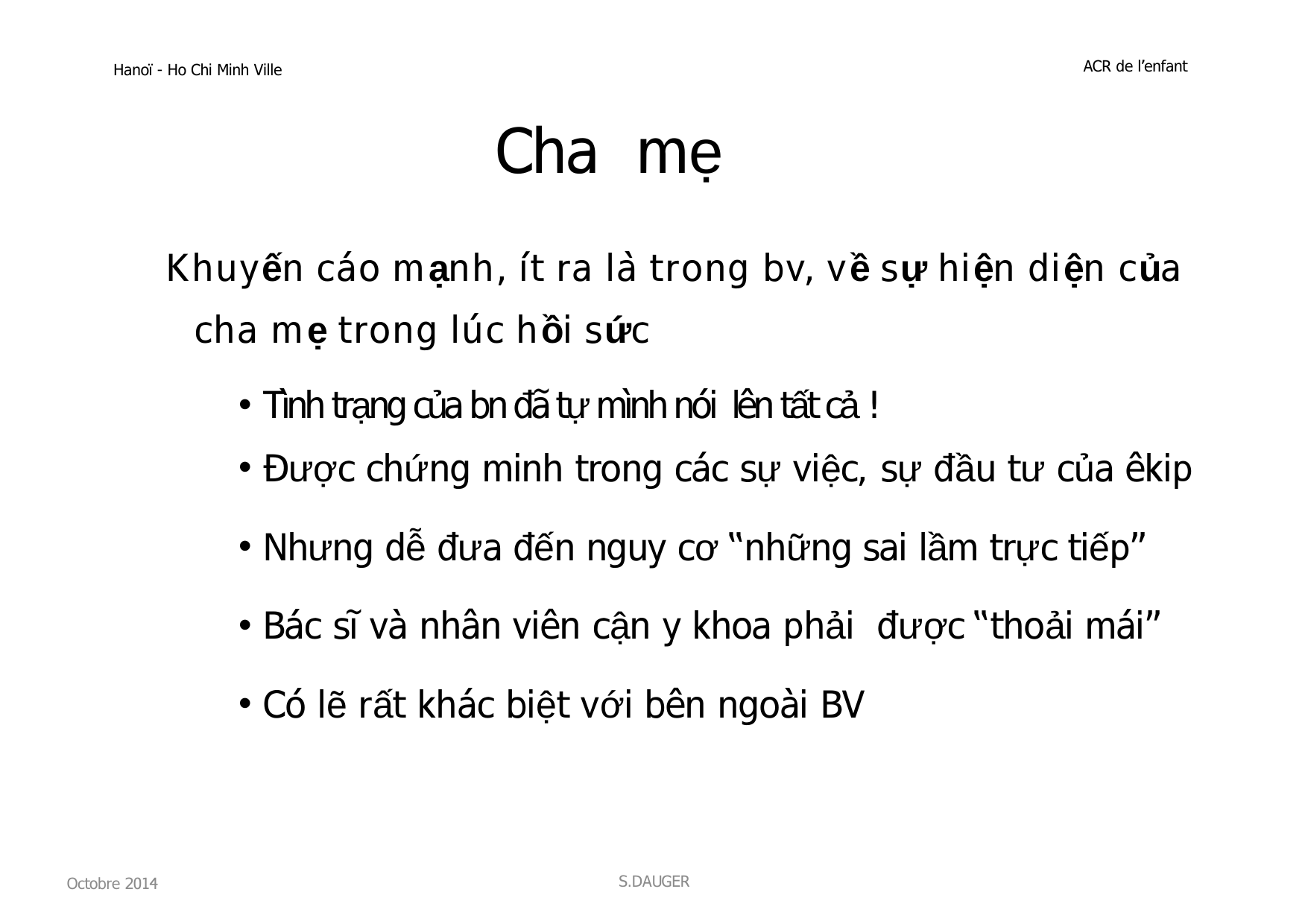

ACR de l’enfant
Hanoï - Ho Chi Minh Ville
Cha  mẹ
Khuyến cáo mạnh, ít ra là trong bv, về sự hiện diện của cha mẹ trong lúc hồi sức

Tình trạng của bn đã tự mình nói  lên tất cả !

Được chứng minh trong các sự việc, sự đầu tư của êkip

Nhưng dễ đưa đến nguy cơ “những sai lầm trực tiếp”

Bác sĩ và nhân viên cận y khoa phải  được “thoải mái”

Có lẽ rất khác biệt với bên ngoài BV
Octobre 2014
S.DAUGER